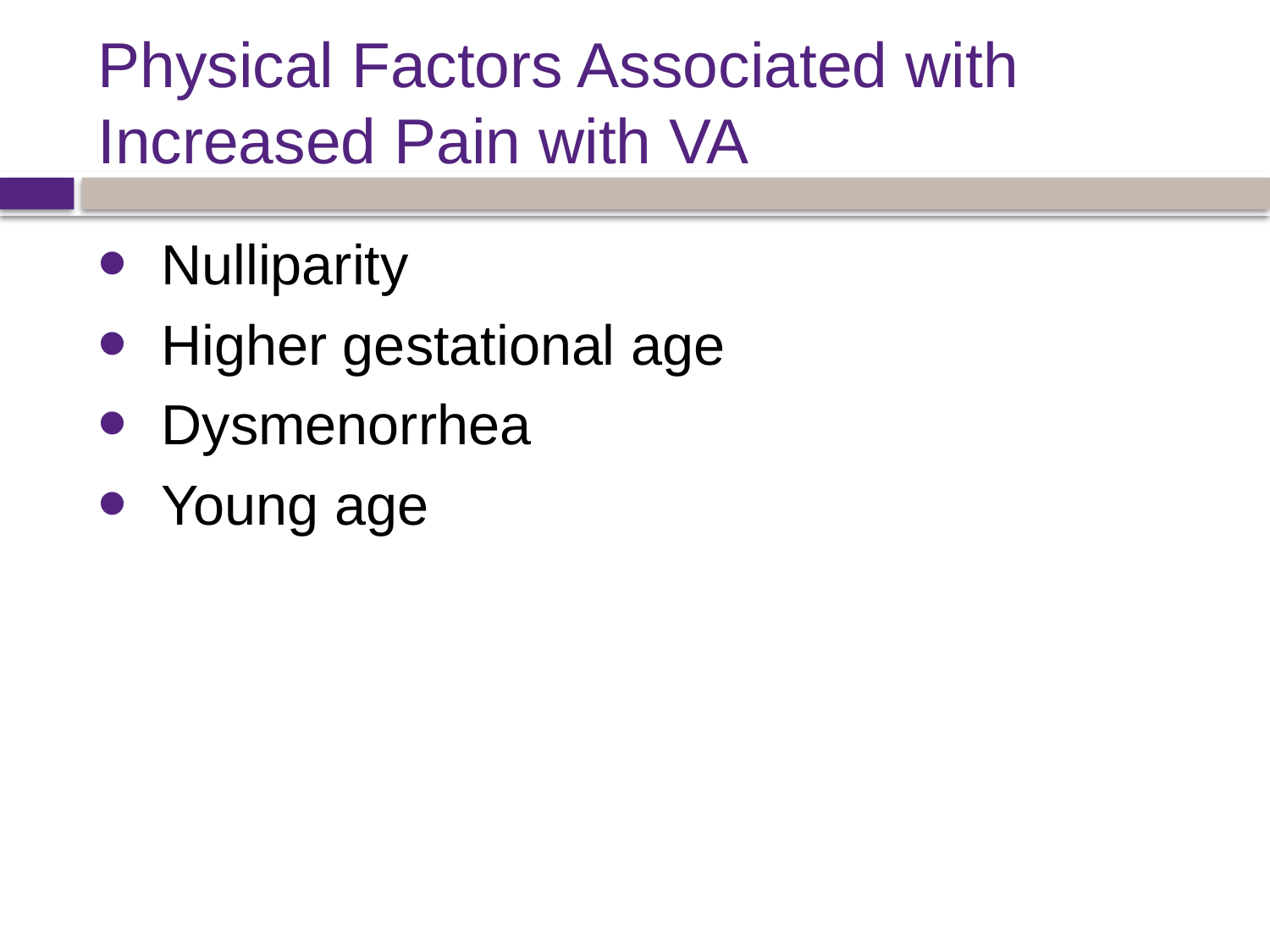

# Physical Factors Associated with Increased Pain with VA
Nulliparity
Higher gestational age
Dysmenorrhea
Young age